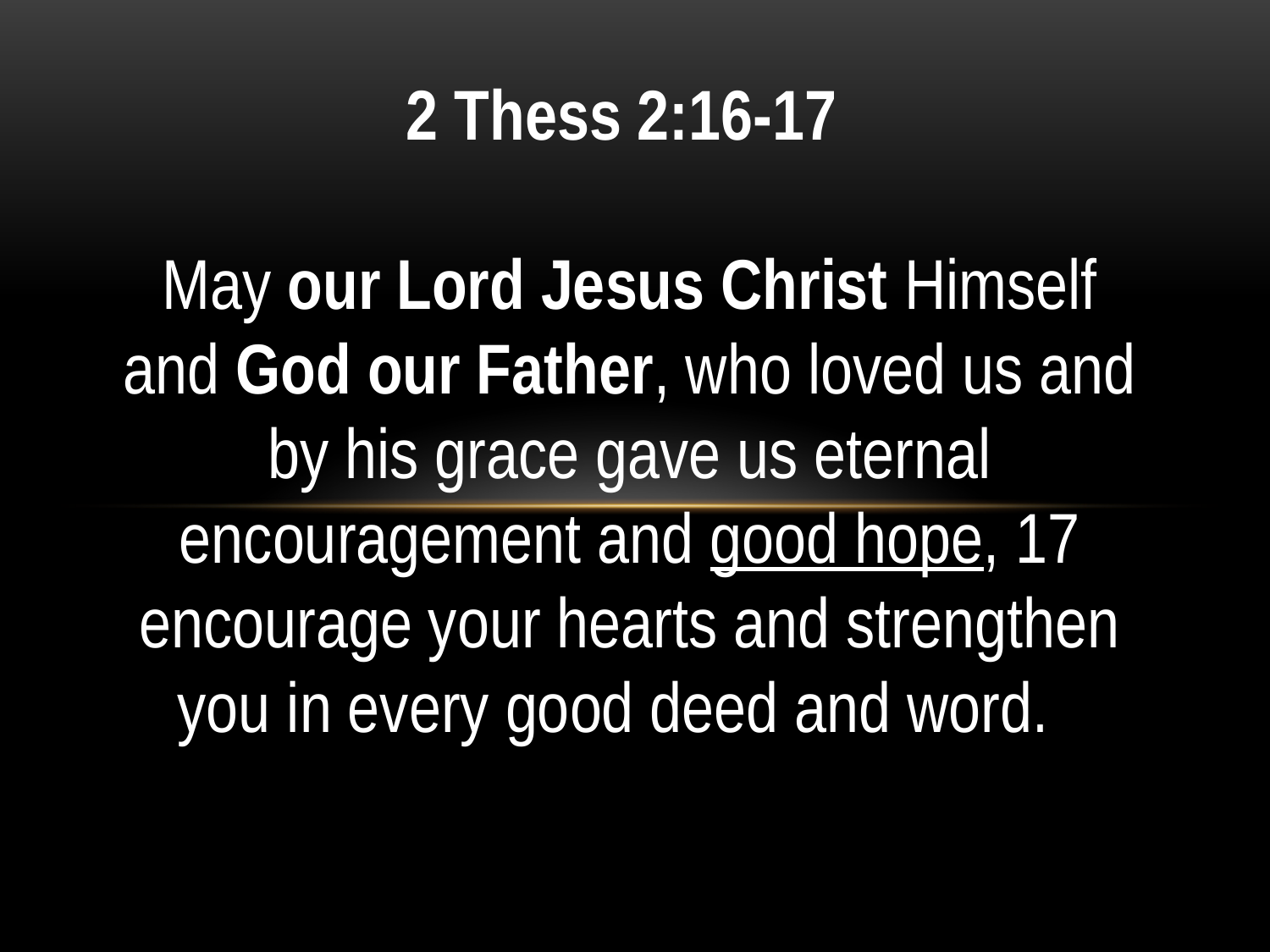

2 Thess 2:16-17

May our Lord Jesus Christ Himself and God our Father, who loved us and by his grace gave us eternal encouragement and good hope, 17 encourage your hearts and strengthen you in every good deed and word.